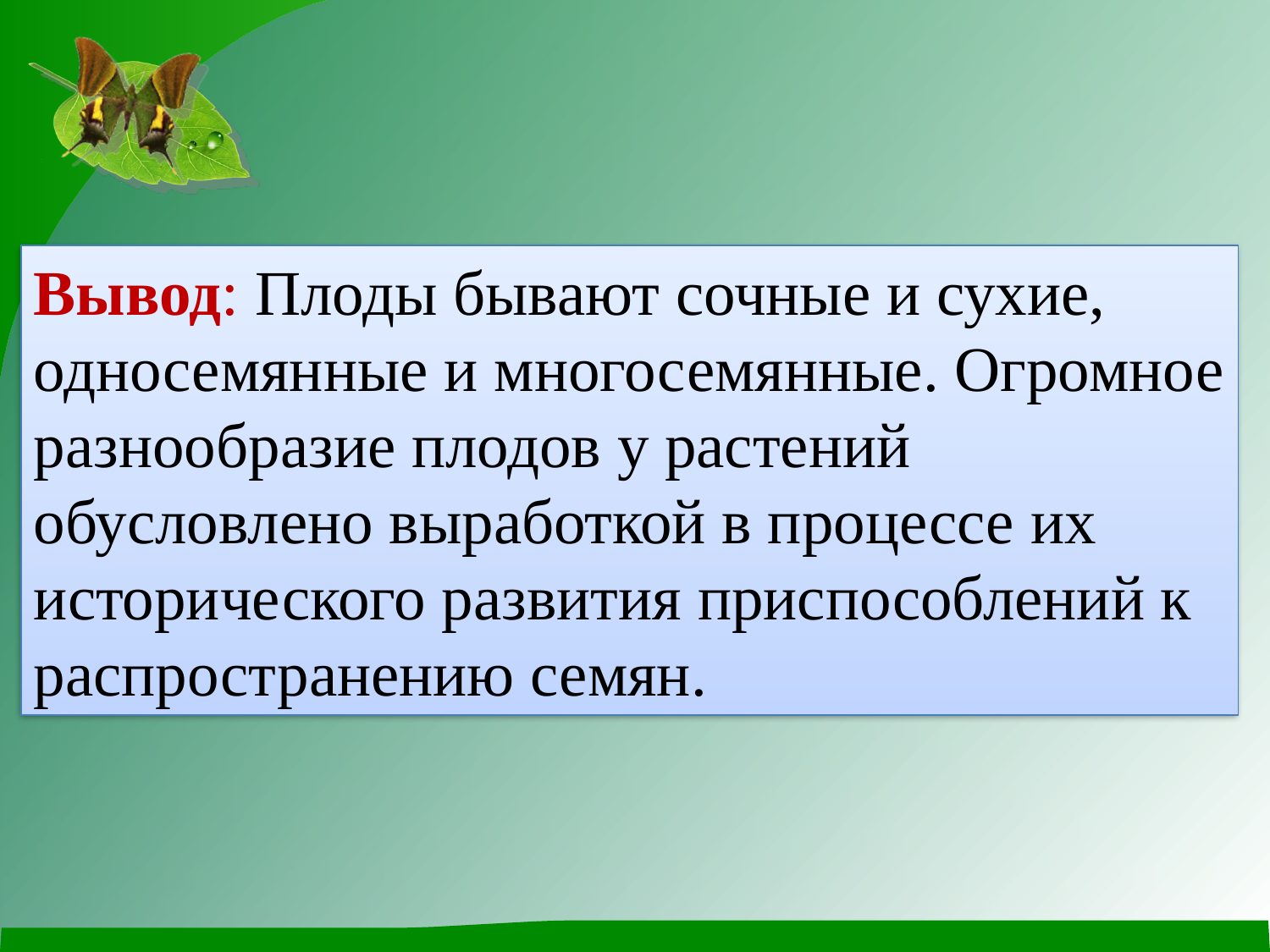

Вывод: Плоды бывают сочные и сухие, односемянные и многосемянные. Огромное разнообразие плодов у растений обусловлено выработкой в процессе их исторического развития приспособлений к распространению семян.